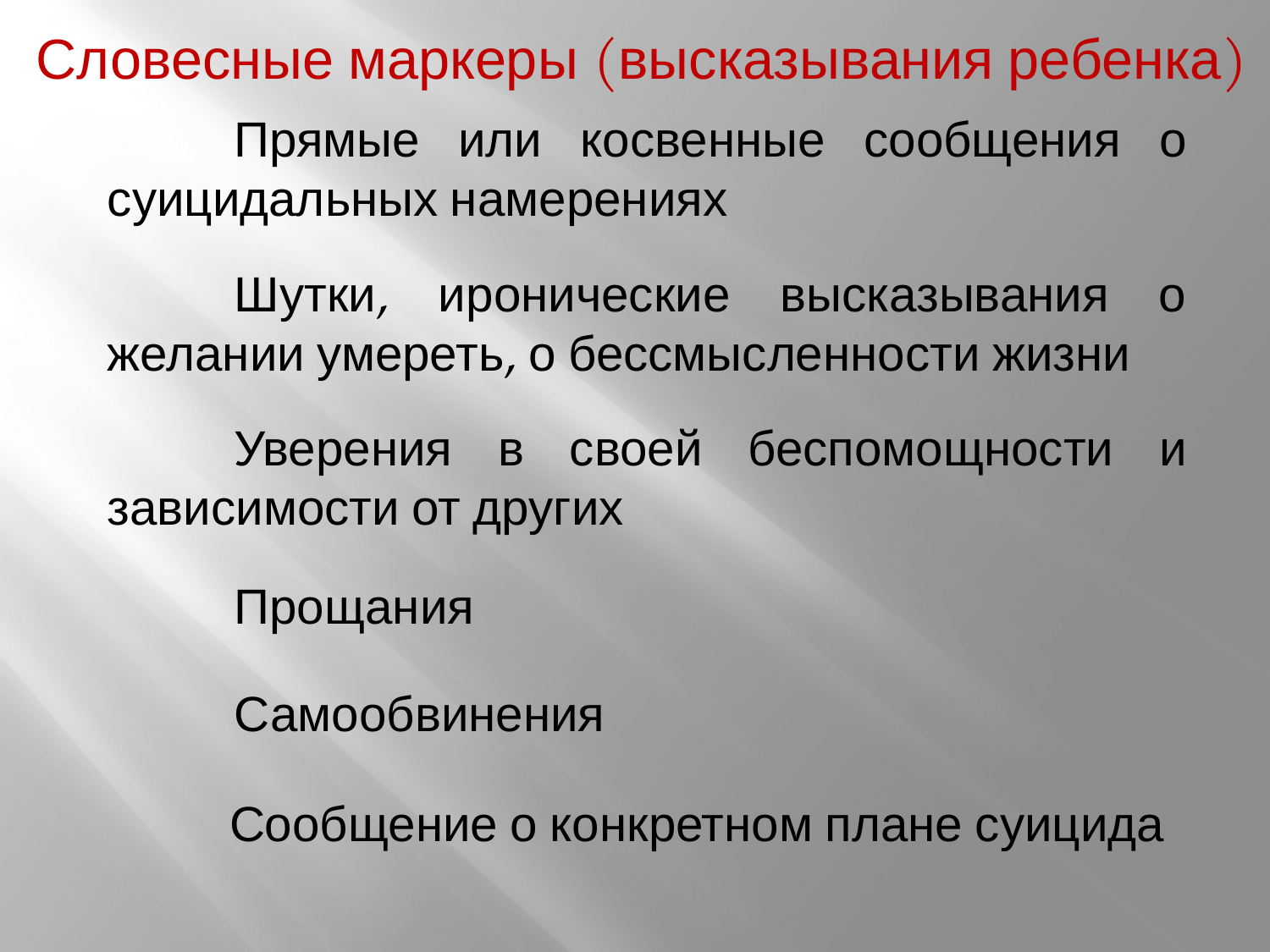

Словесные маркеры (высказывания ребенка)
	Прямые или косвенные сообщения о суицидальных намерениях
	Шутки, иронические высказывания о желании умереть, о бессмысленности жизни
	Уверения в своей беспомощности и зависимости от других
	Прощания
	Самообвинения
	Сообщение о конкретном плане суицида